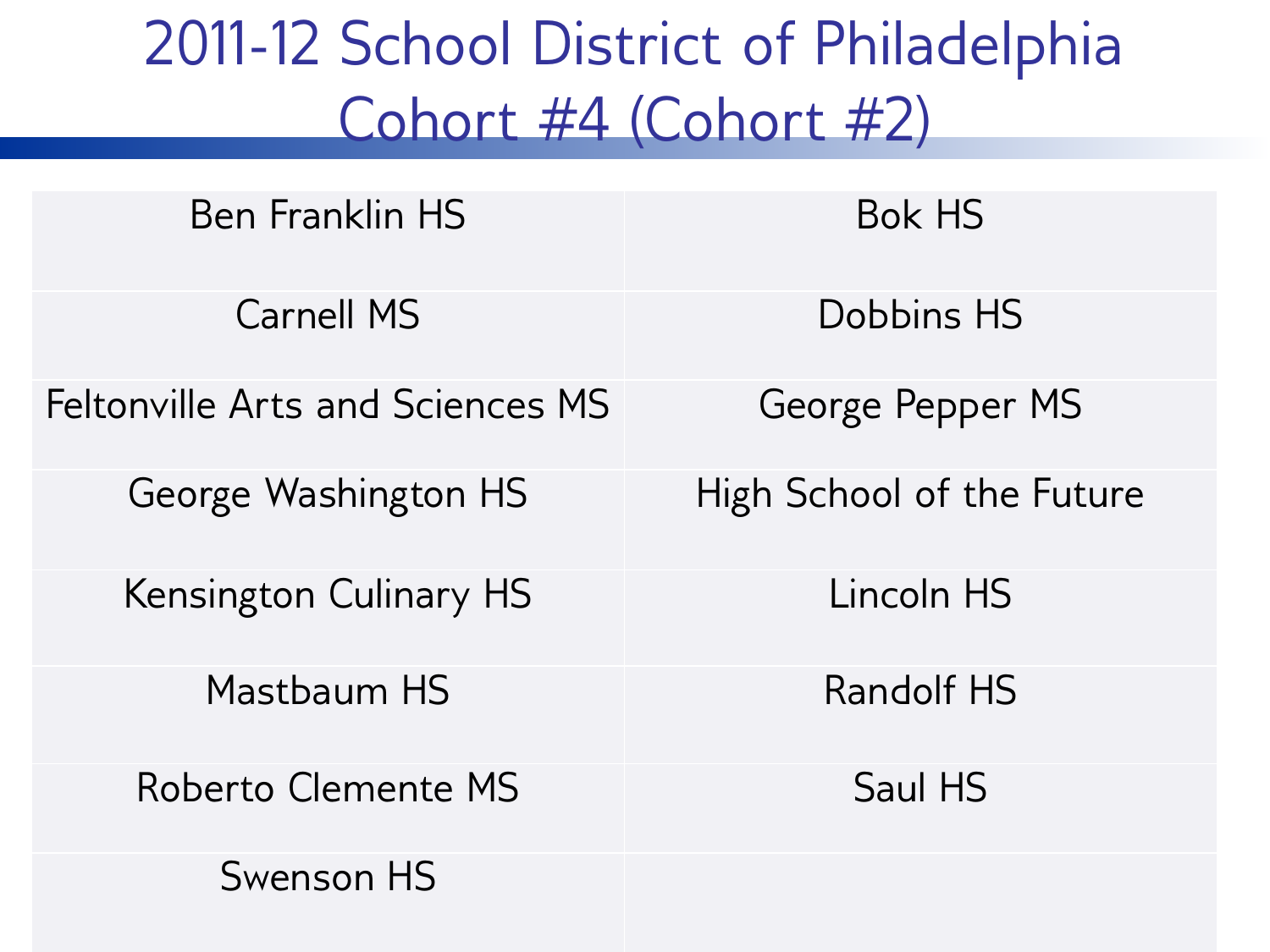

# 2011-12 School District of Philadelphia Cohort #4 (Cohort #2)
| Ben Franklin HS | Bok HS |
| --- | --- |
| Carnell MS | Dobbins HS |
| Feltonville Arts and Sciences MS | George Pepper MS |
| George Washington HS | High School of the Future |
| Kensington Culinary HS | Lincoln HS |
| Mastbaum HS | Randolf HS |
| Roberto Clemente MS | Saul HS |
| Swenson HS |  |